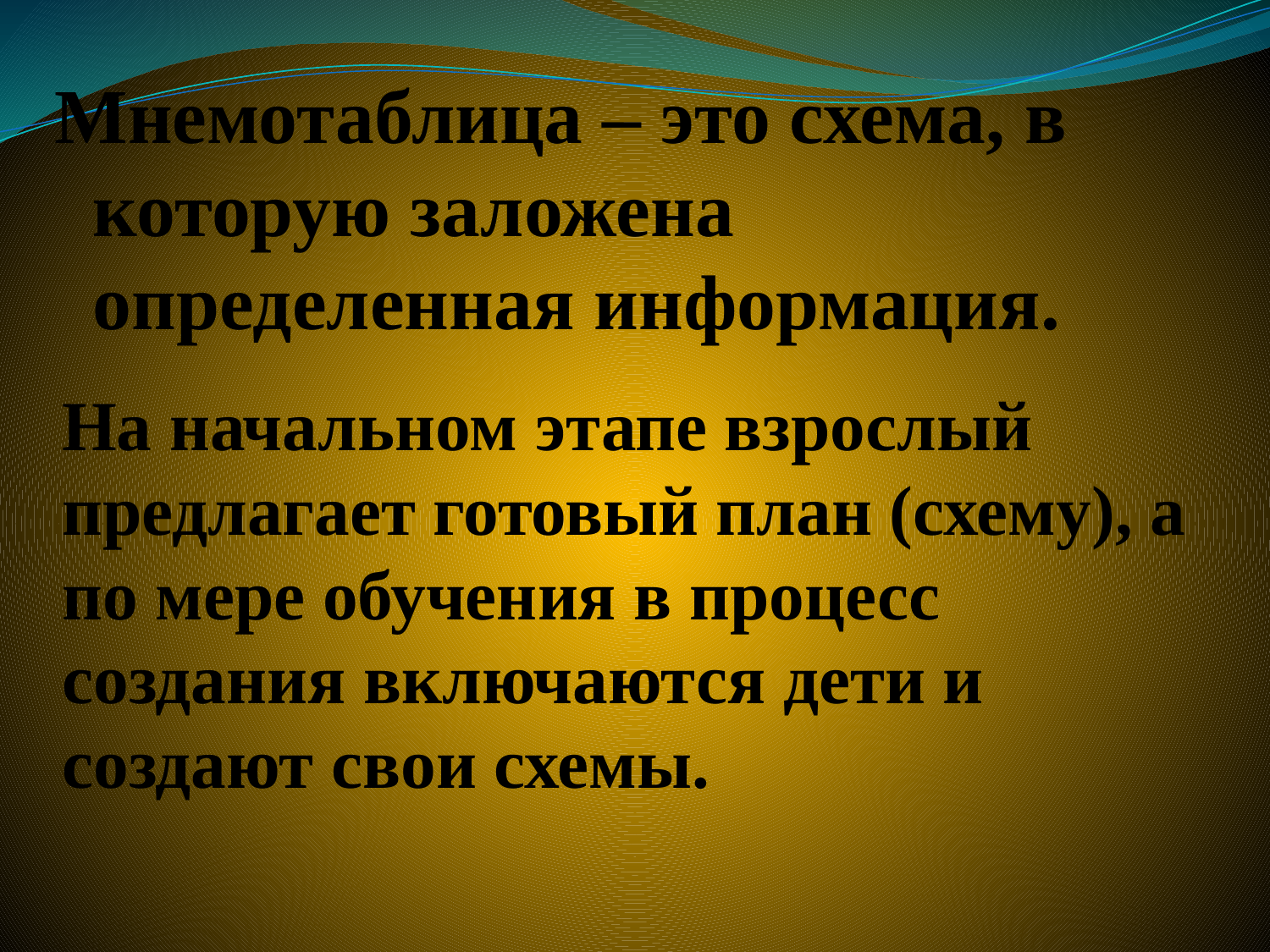

Мнемотаблица – это схема, в которую заложена определенная информация.

На начальном этапе взрослый предлагает готовый план (схему), а по мере обучения в процесс создания включаются дети и создают свои схемы.